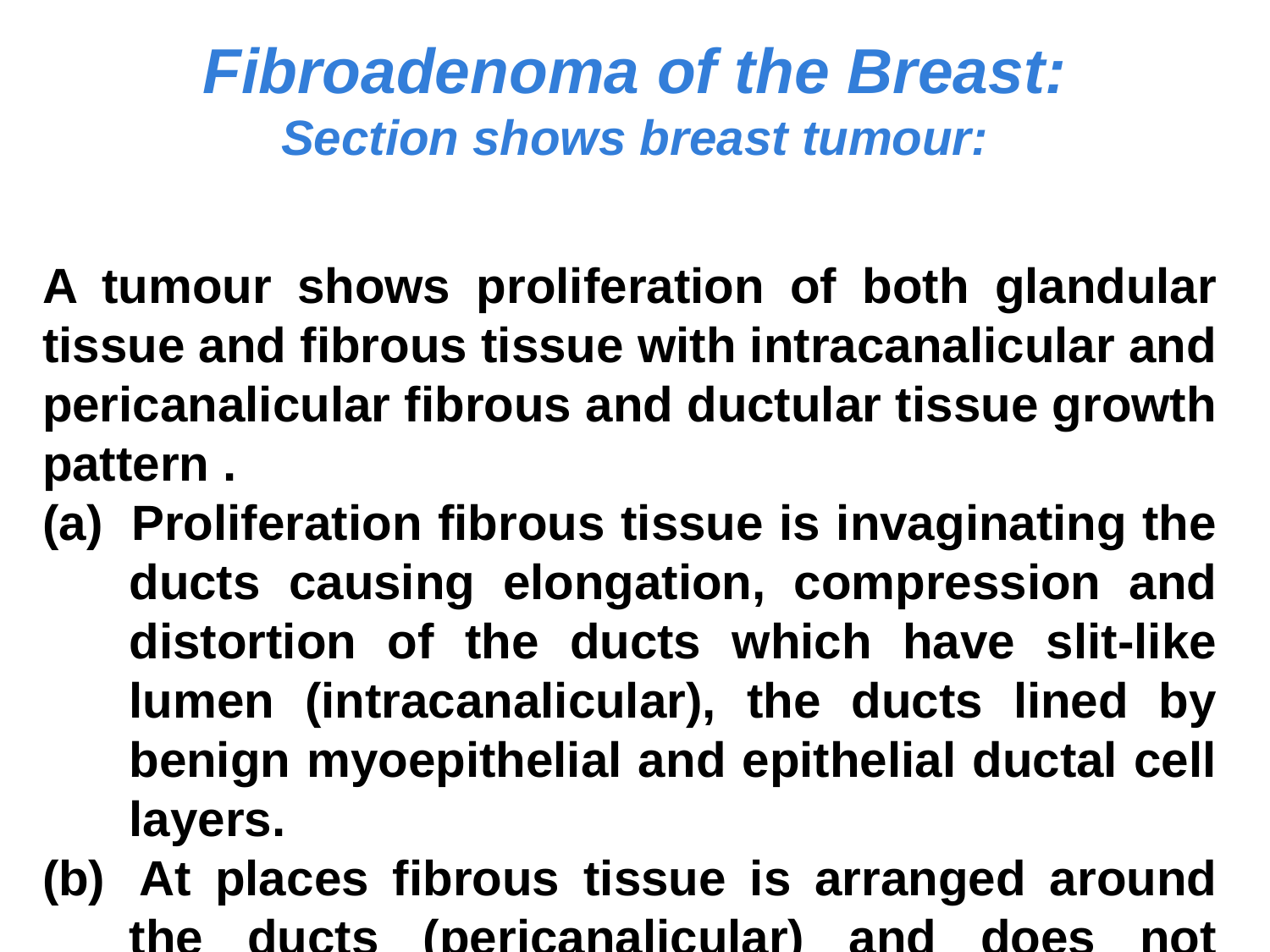

# Fibroadenoma of the Breast: Section shows breast tumour:
A tumour shows proliferation of both glandular tissue and fibrous tissue with intracanalicular and pericanalicular fibrous and ductular tissue growth pattern .
(a) 	Proliferation fibrous tissue is invaginating the ducts causing elongation, compression and distortion of the ducts which have slit-like lumen (intracanalicular), the ducts lined by benign myoepithelial and epithelial ductal cell layers.
(b) 	At places fibrous tissue is arranged around the ducts (pericanalicular) and does not invaginate.